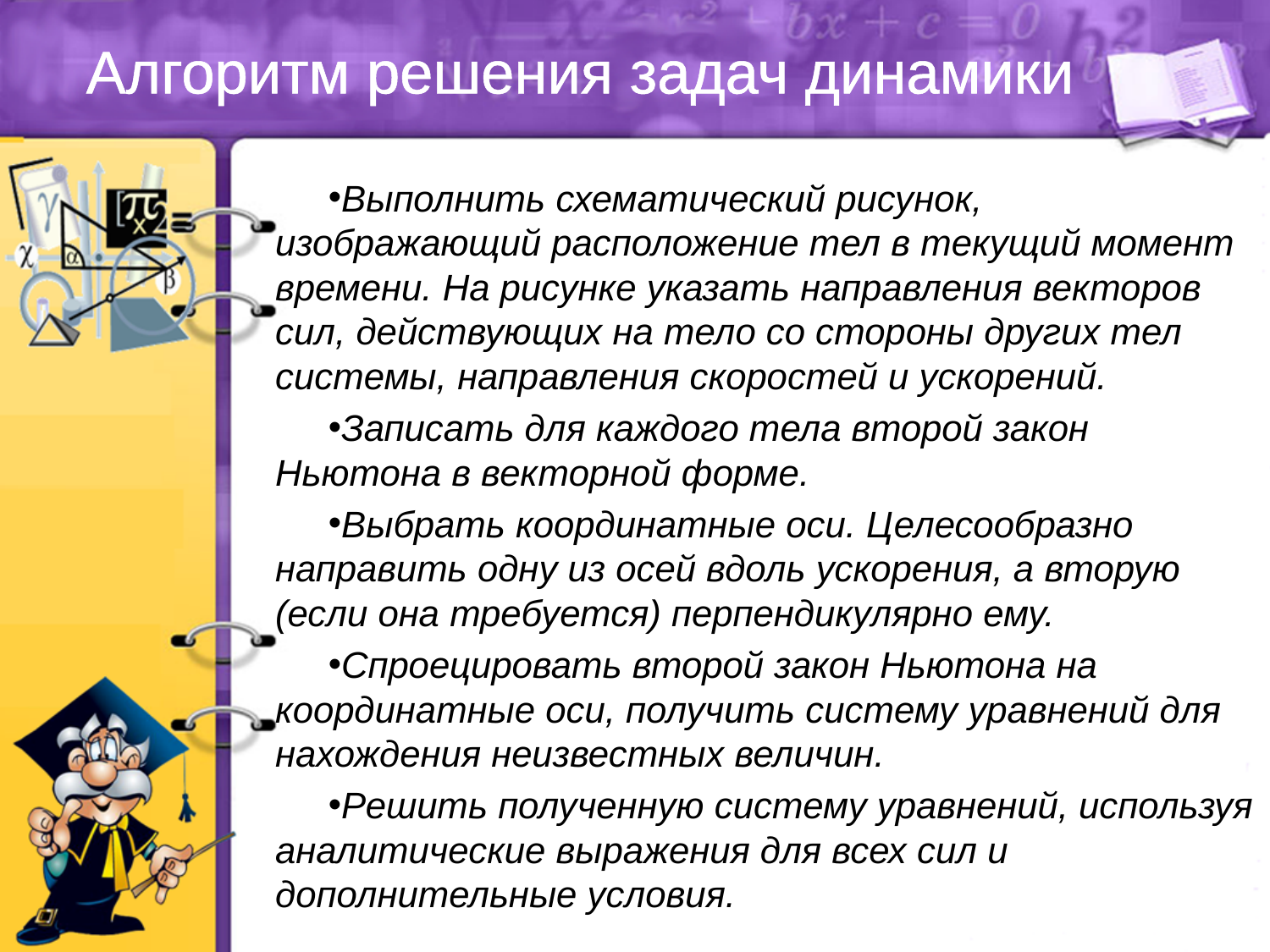

# Алгоритм решения задач динамики
Выполнить схематический рисунок, изображающий расположение тел в текущий момент времени. На рисунке указать направления векторов сил, действующих на тело со стороны других тел системы, направления скоростей и ускорений.
Записать для каждого тела второй закон Ньютона в векторной форме.
Выбрать координатные оси. Целесообразно направить одну из осей вдоль ускорения, а вторую (если она требуется) перпендикулярно ему.
Спроецировать второй закон Ньютона на координатные оси, получить систему уравнений для нахождения неизвестных величин.
Решить полученную систему уравнений, используя аналитические выражения для всех сил и дополнительные условия.